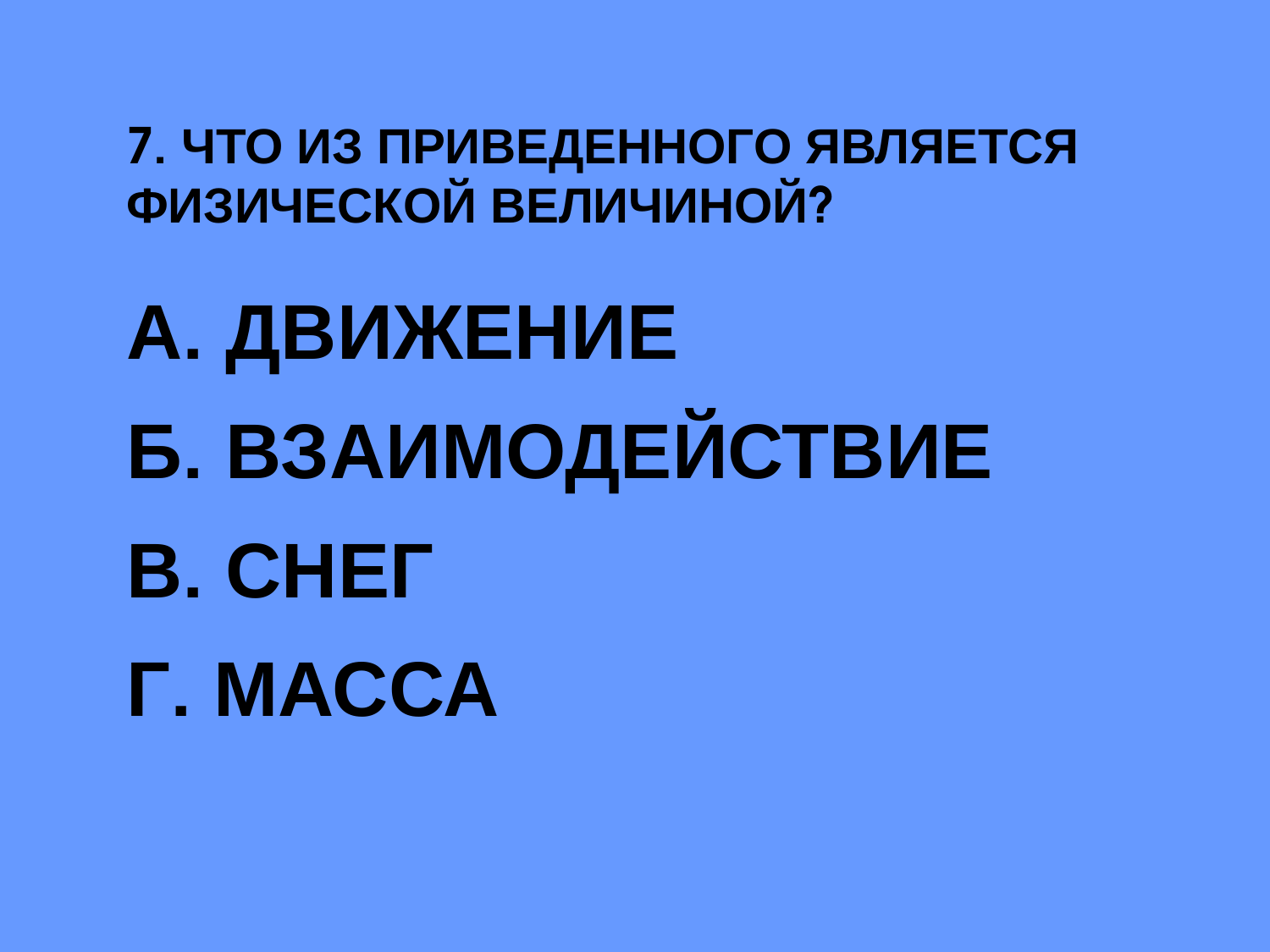

# 7. Что из приведенного является физической величиной?
А. движение
Б. взаимодействие
В. снег
Г. масса